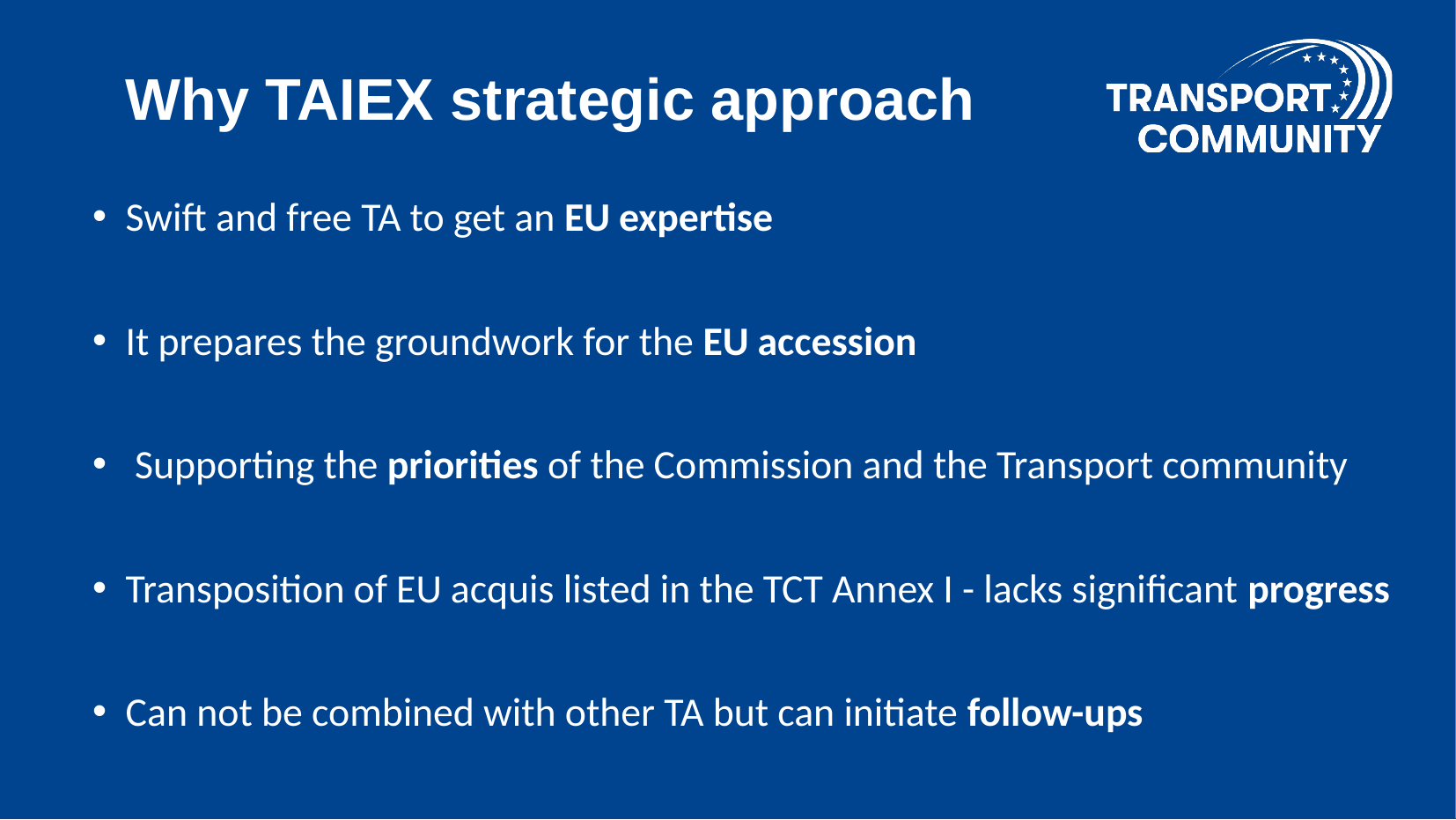

Why TAIEX strategic approach
#
Swift and free TA to get an EU expertise

It prepares the groundwork for the EU accession

 Supporting the priorities of the Commission and the Transport community

Transposition of EU acquis listed in the TCT Annex I - lacks significant progress

Can not be combined with other TA but can initiate follow-ups